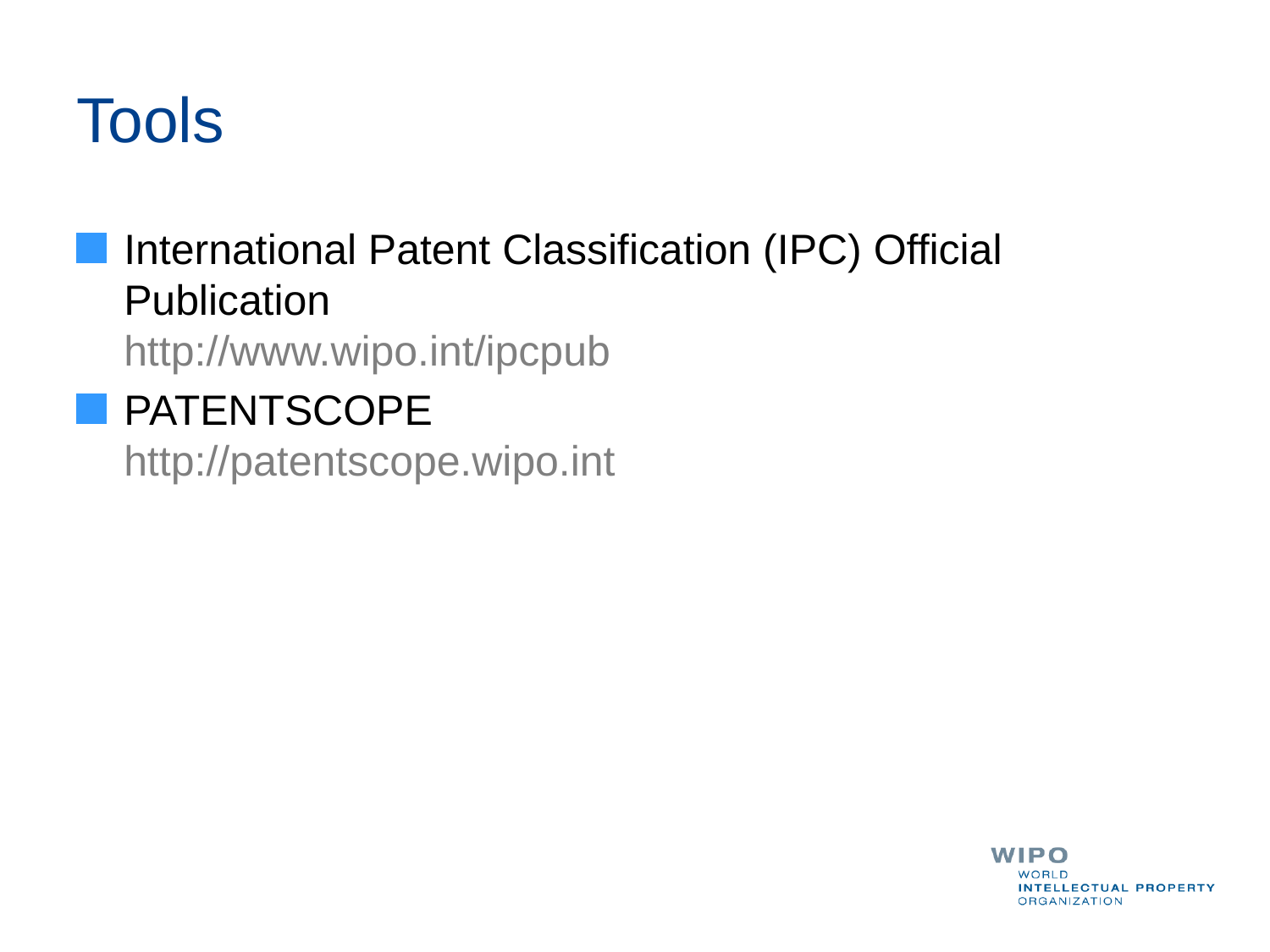

# Tools
International Patent Classification (IPC) Official Publication
http://www.wipo.int/ipcpub
PATENTSCOPE
http://patentscope.wipo.int